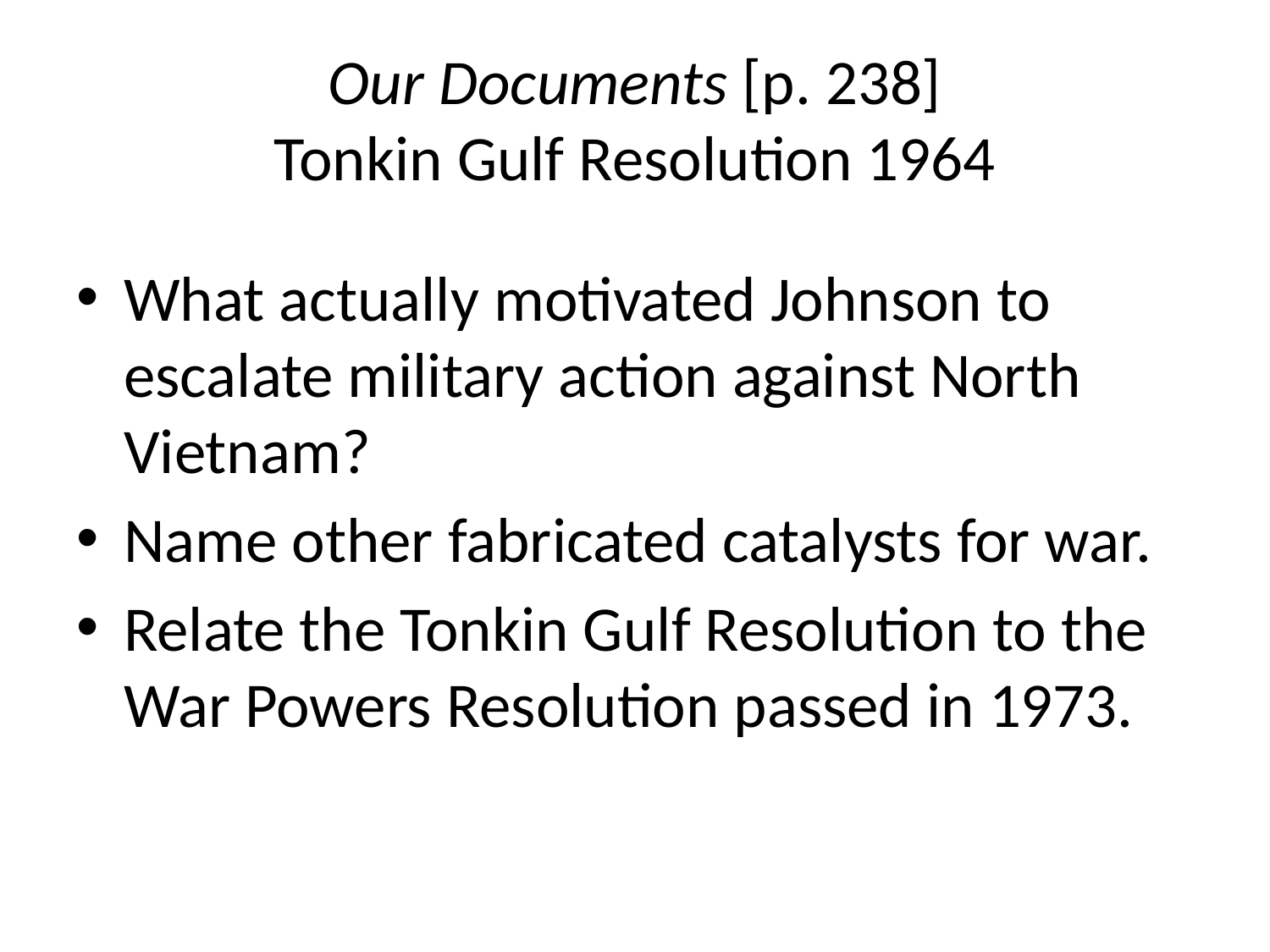

# Our Documents [p. 238] Tonkin Gulf Resolution 1964
What actually motivated Johnson to escalate military action against North Vietnam?
Name other fabricated catalysts for war.
Relate the Tonkin Gulf Resolution to the War Powers Resolution passed in 1973.